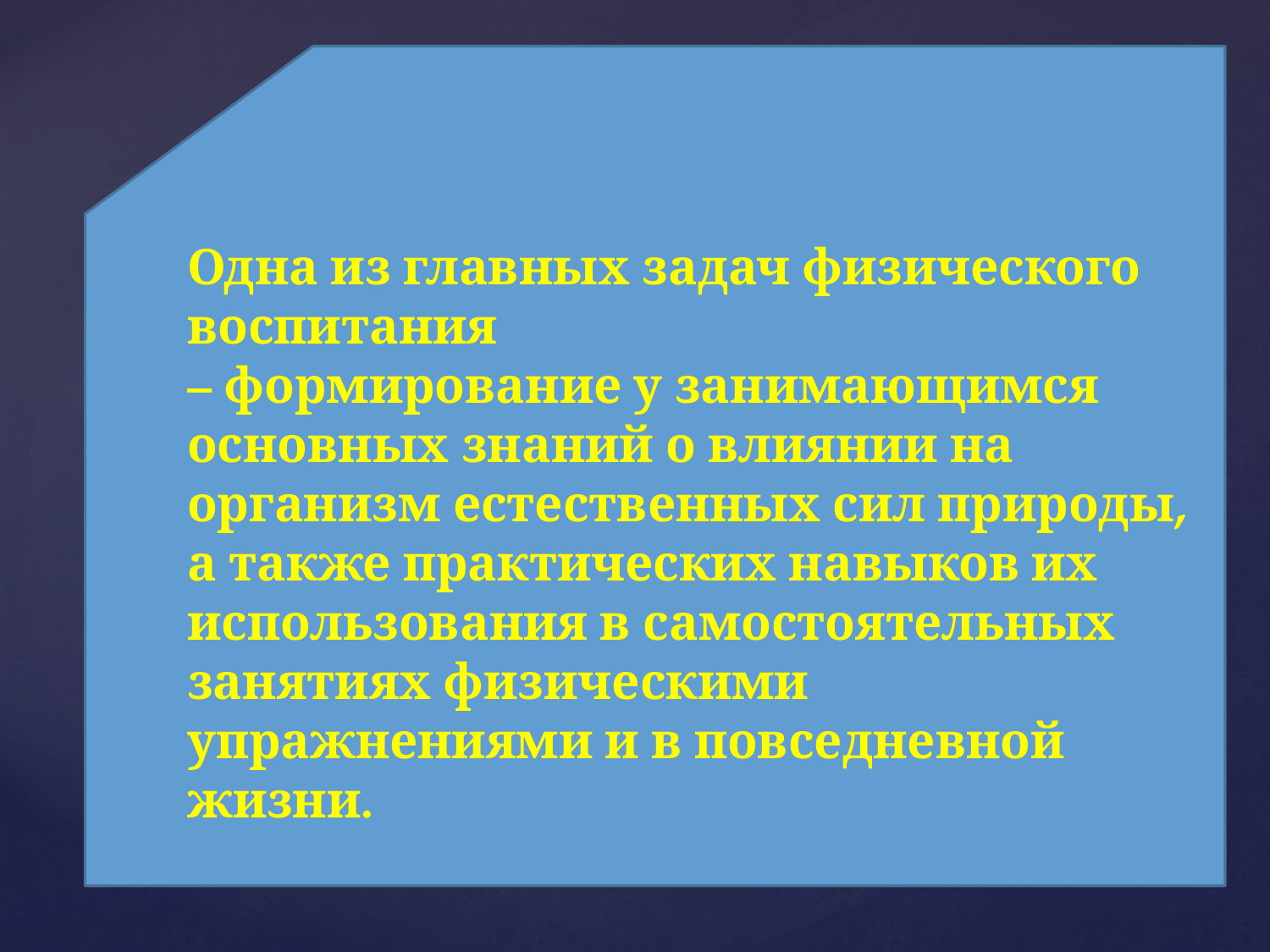

Одна из главных задач физического воспитания
– формирование у занимающимся основных знаний о влиянии на организм естественных сил природы, а также практических навыков их
использования в самостоятельных занятиях физическими упражнениями и в повседневной жизни.
#